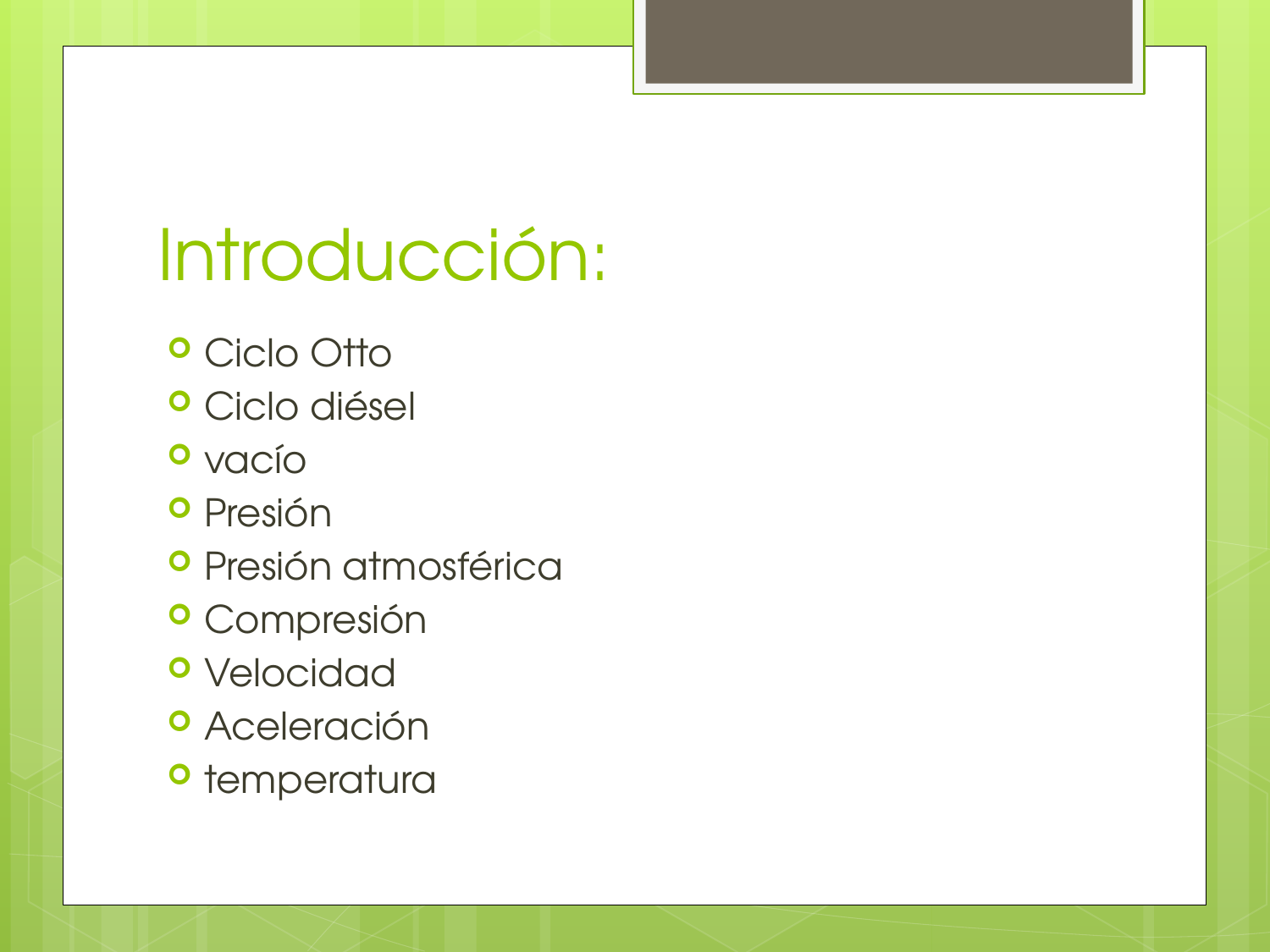

# Introducción:
Ciclo Otto
Ciclo diésel
vacío
Presión
Presión atmosférica
Compresión
Velocidad
Aceleración
temperatura